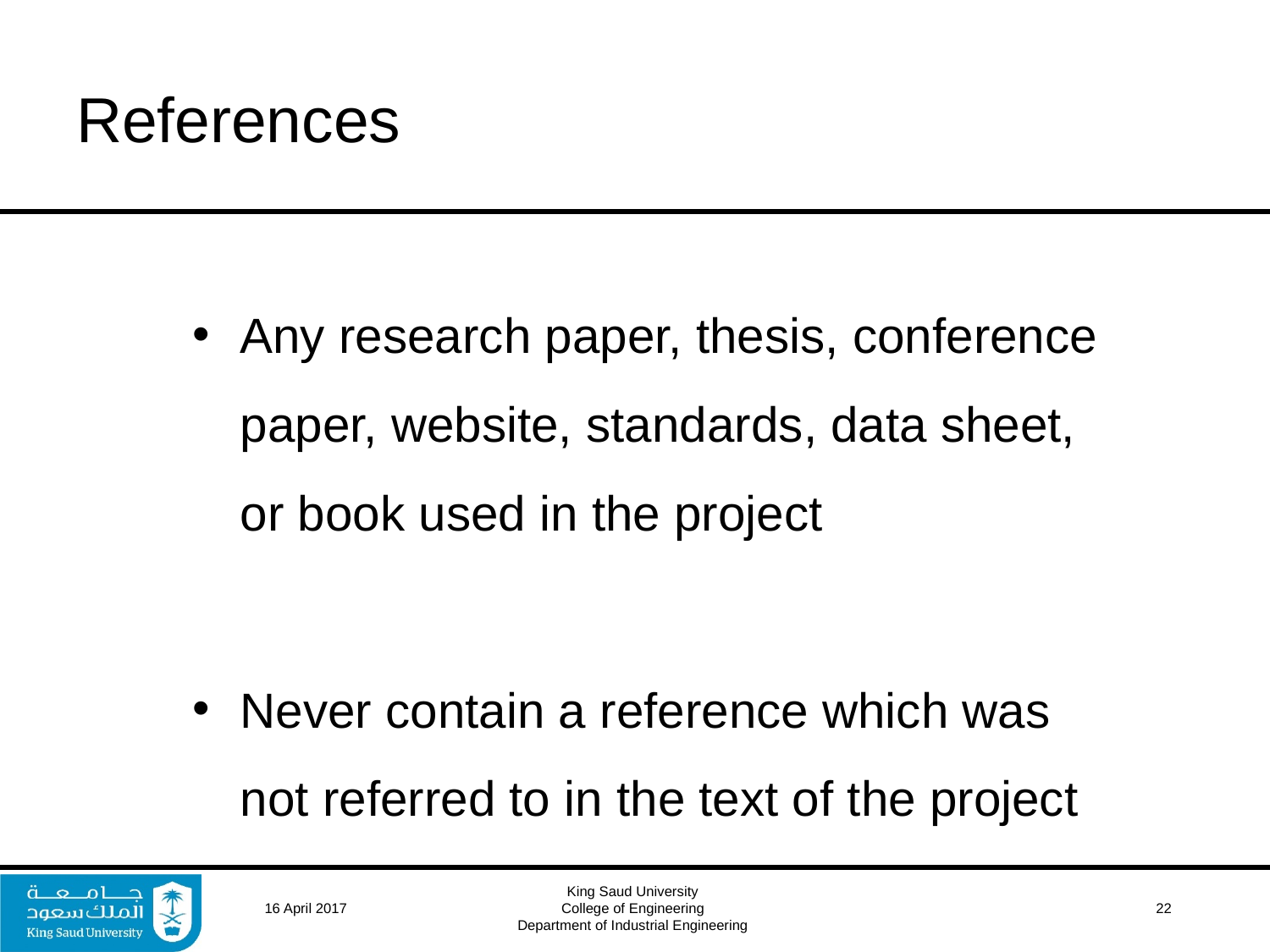

# References

Any research paper, thesis, conference paper, website, standards, data sheet, or book used in the project

Never contain a reference which was not referred to in the text of the project
16 April 2017

King Saud University
College of Engineering
Department of Industrial Engineering

                                                          22